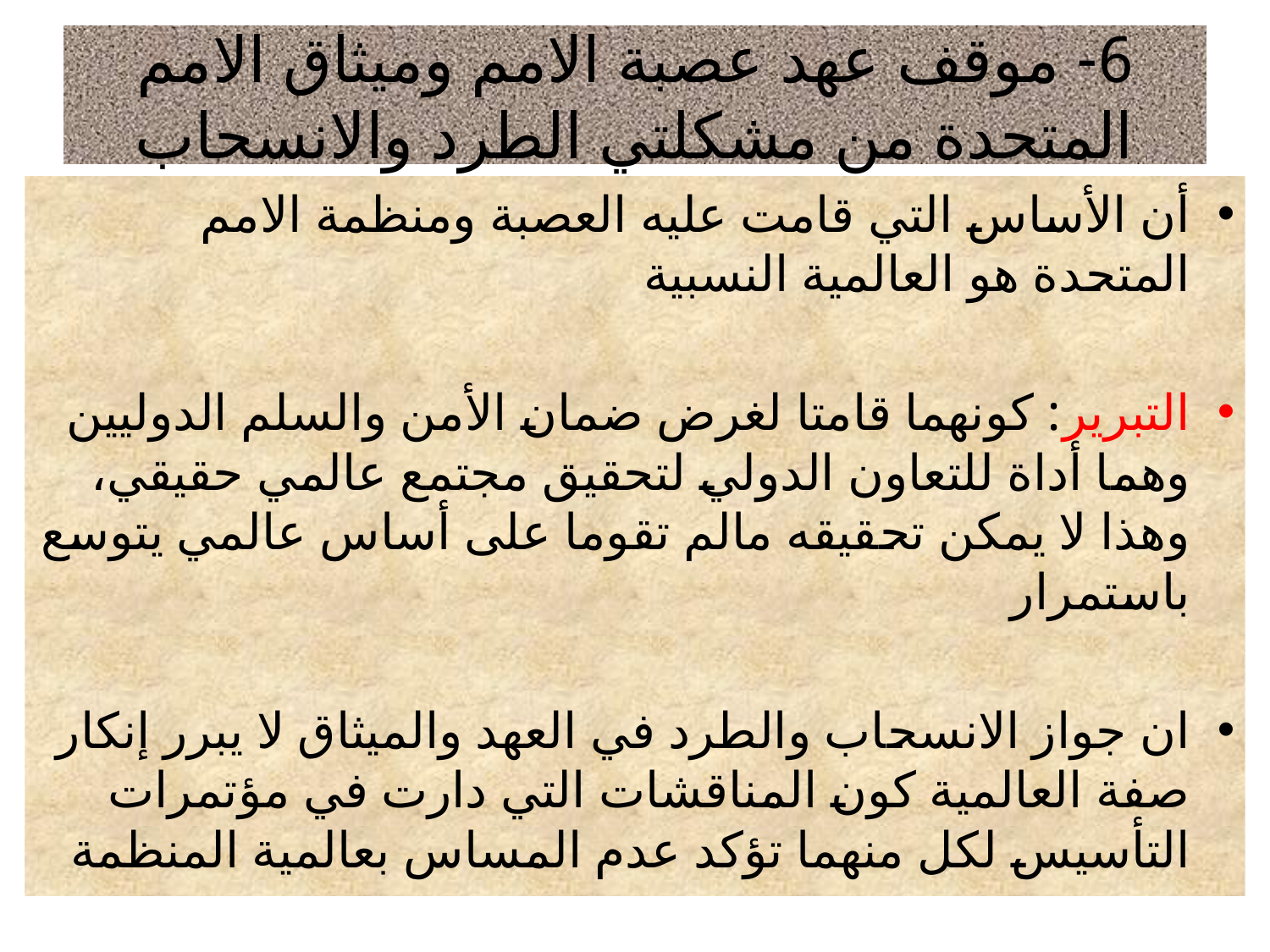

# 6- موقف عهد عصبة الامم وميثاق الامم المتحدة من مشكلتي الطرد والانسحاب
أن الأساس التي قامت عليه العصبة ومنظمة الامم المتحدة هو العالمية النسبية

التبرير: كونهما قامتا لغرض ضمان الأمن والسلم الدوليين وهما أداة للتعاون الدولي لتحقيق مجتمع عالمي حقيقي، وهذا لا يمكن تحقيقه مالم تقوما على أساس عالمي يتوسع باستمرار

ان جواز الانسحاب والطرد في العهد والميثاق لا يبرر إنكار صفة العالمية كون المناقشات التي دارت في مؤتمرات التأسيس لكل منهما تؤكد عدم المساس بعالمية المنظمة